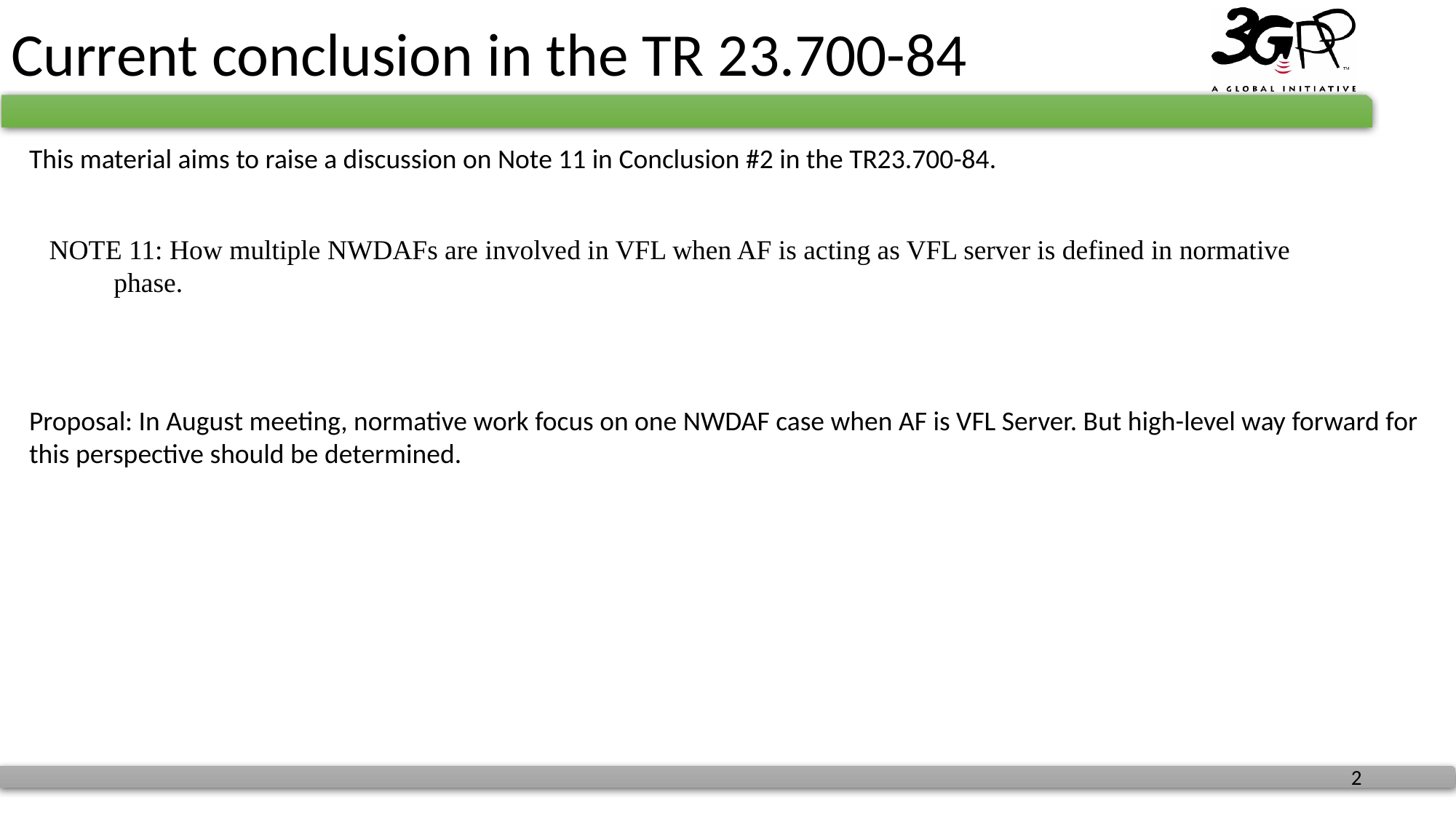

# Current conclusion in the TR 23.700-84
This material aims to raise a discussion on Note 11 in Conclusion #2 in the TR23.700-84.
NOTE 11: How multiple NWDAFs are involved in VFL when AF is acting as VFL server is defined in normative phase.

Proposal: In August meeting, normative work focus on one NWDAF case when AF is VFL Server. But high-level way forward for this perspective should be determined.